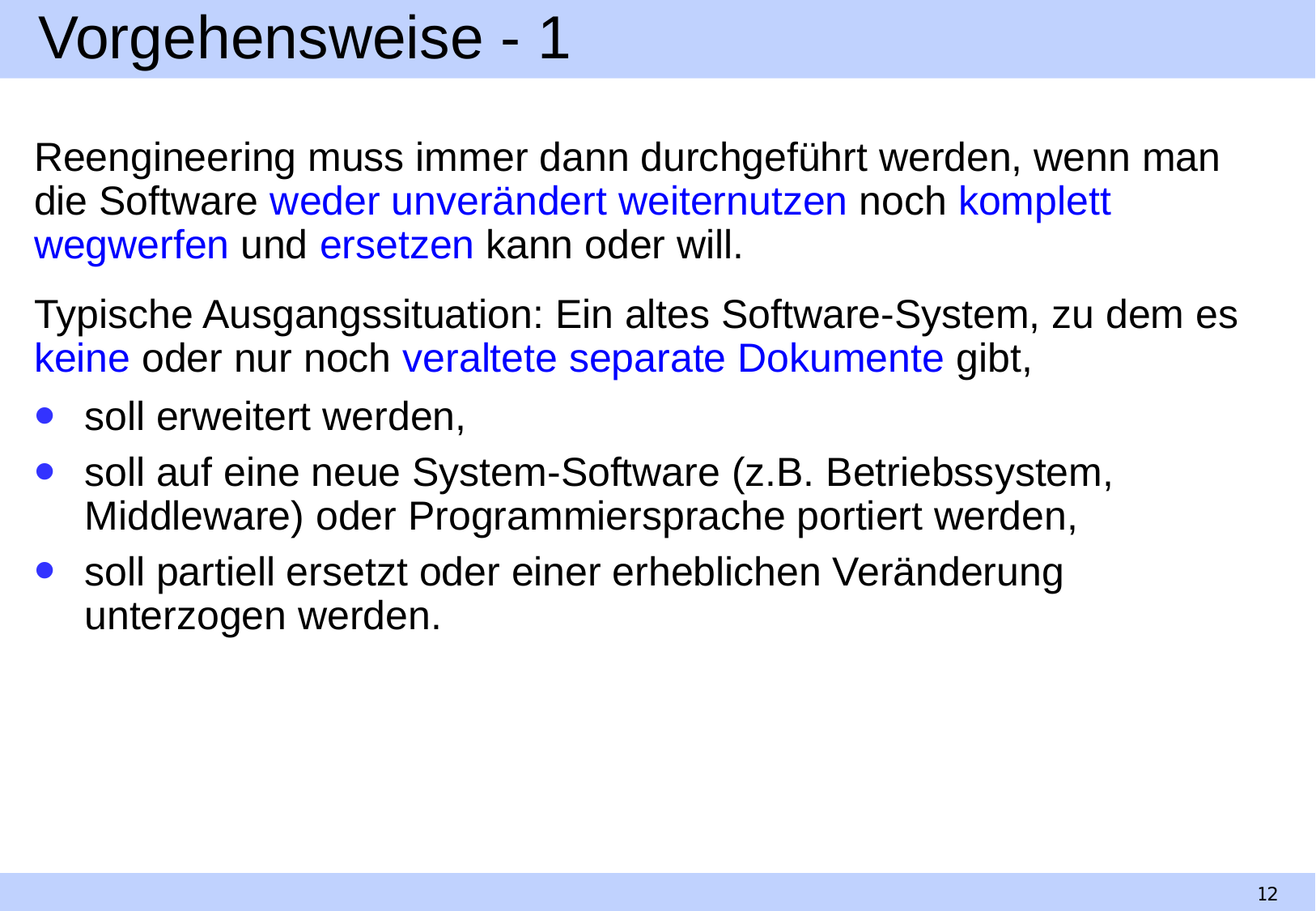

# Vorgehensweise - 1
Reengineering muss immer dann durchgeführt werden, wenn man die Software weder unverändert weiternutzen noch komplett wegwerfen und ersetzen kann oder will.
Typische Ausgangssituation: Ein altes Software-System, zu dem es keine oder nur noch veraltete separate Dokumente gibt,
soll erweitert werden,
soll auf eine neue System-Software (z.B. Betriebssystem, Middleware) oder Programmiersprache portiert werden,
soll partiell ersetzt oder einer erheblichen Veränderung unterzogen werden.

12